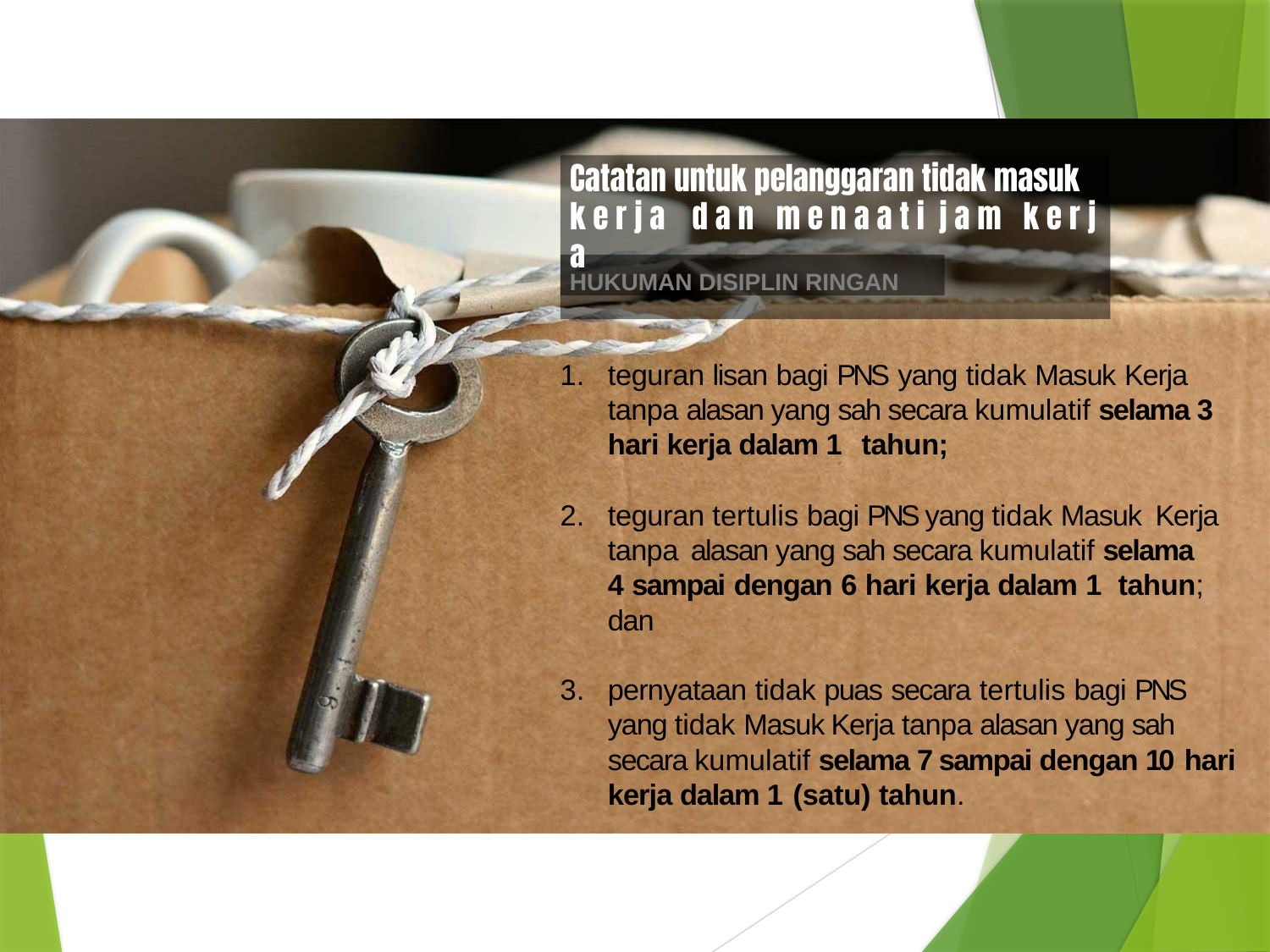

# Catatan untuk pelanggaran tidak masuk  k e r j a	d a n	m e n a a t i	j a m	k e r j a
HUKUMAN DISIPLIN RINGAN
teguran lisan bagi PNS yang tidak Masuk Kerja  tanpa alasan yang sah secara kumulatif selama 3 hari kerja dalam 1      tahun;

teguran tertulis bagi PNS yang tidak Masuk  Kerja tanpa   alasan yang sah secara kumulatif selama 4 sampai dengan 6 hari kerja dalam 1        tahun; dan

pernyataan tidak puas secara tertulis bagi PNS  yang tidak Masuk Kerja tanpa alasan yang sah  secara kumulatif selama 7 sampai dengan 10  hari kerja dalam 1     (satu) tahun.